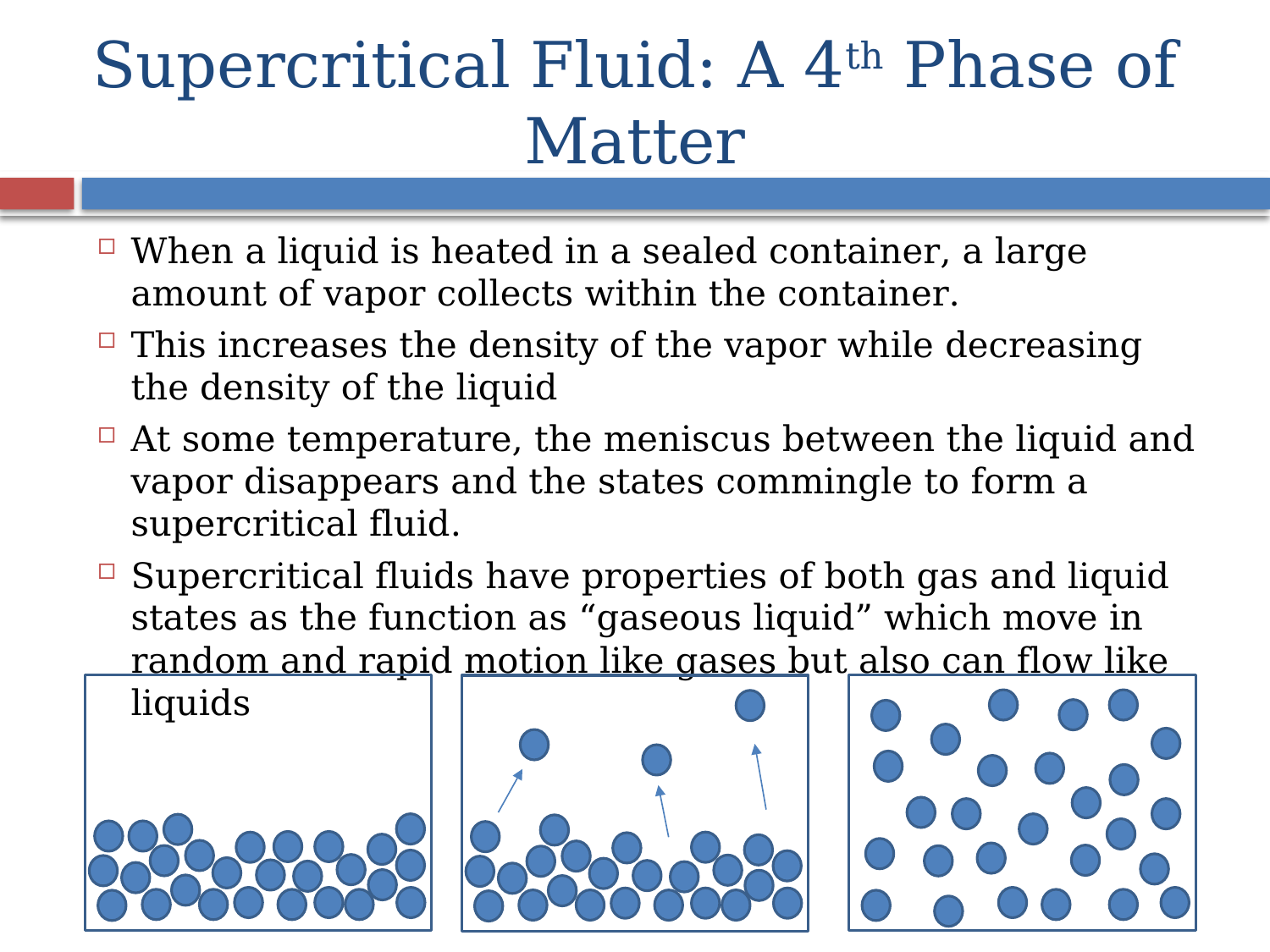

# Supercritical Fluid: A 4th Phase of Matter
When a liquid is heated in a sealed container, a large amount of vapor collects within the container.
This increases the density of the vapor while decreasing the density of the liquid
At some temperature, the meniscus between the liquid and vapor disappears and the states commingle to form a supercritical fluid.
Supercritical fluids have properties of both gas and liquid states as the function as “gaseous liquid” which move in random and rapid motion like gases but also can flow like liquids